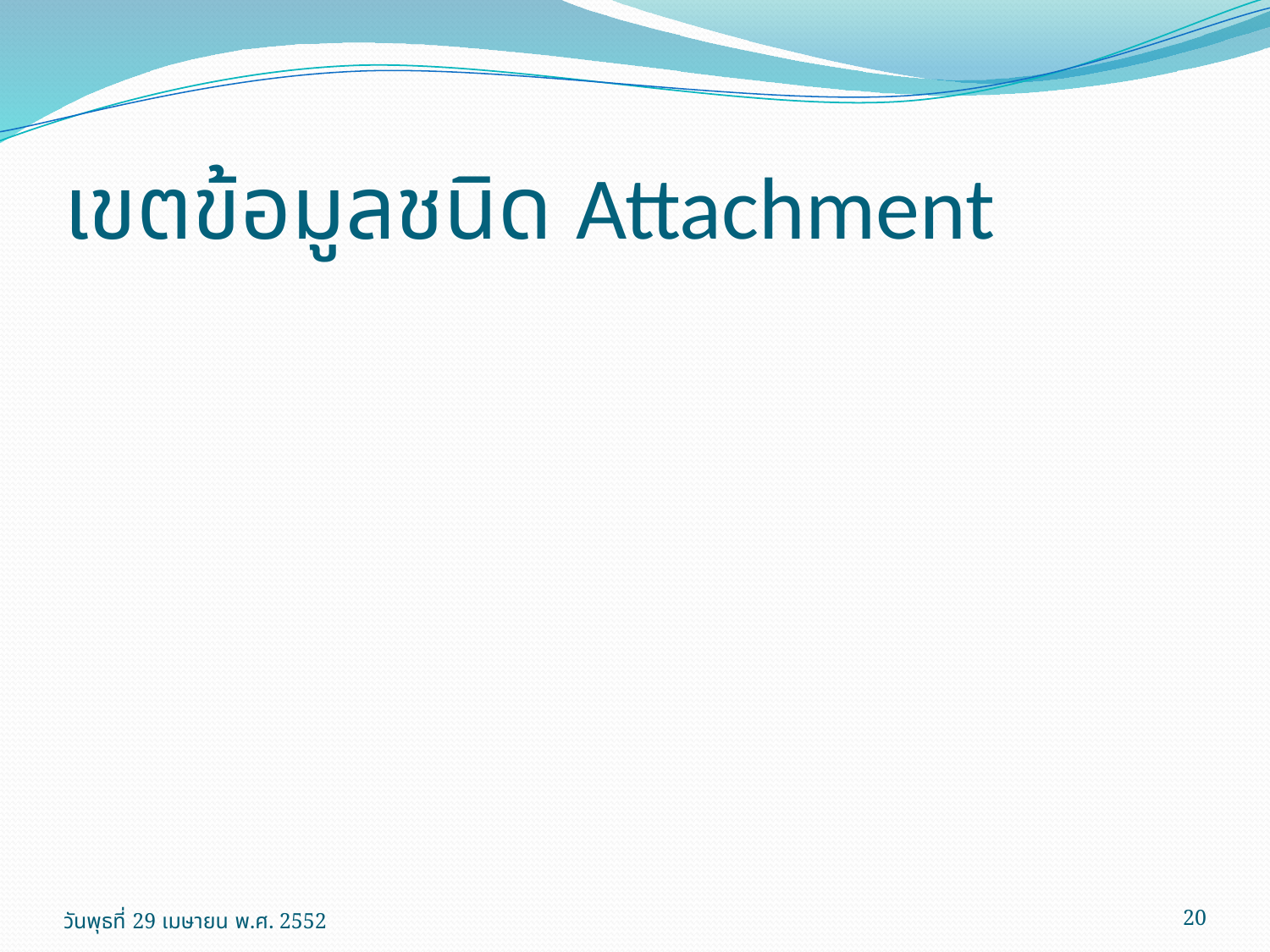

# เขตข้อมูลชนิด Attachment

วันพุธที่ 29 เมษายน พ.ศ. 2552
20